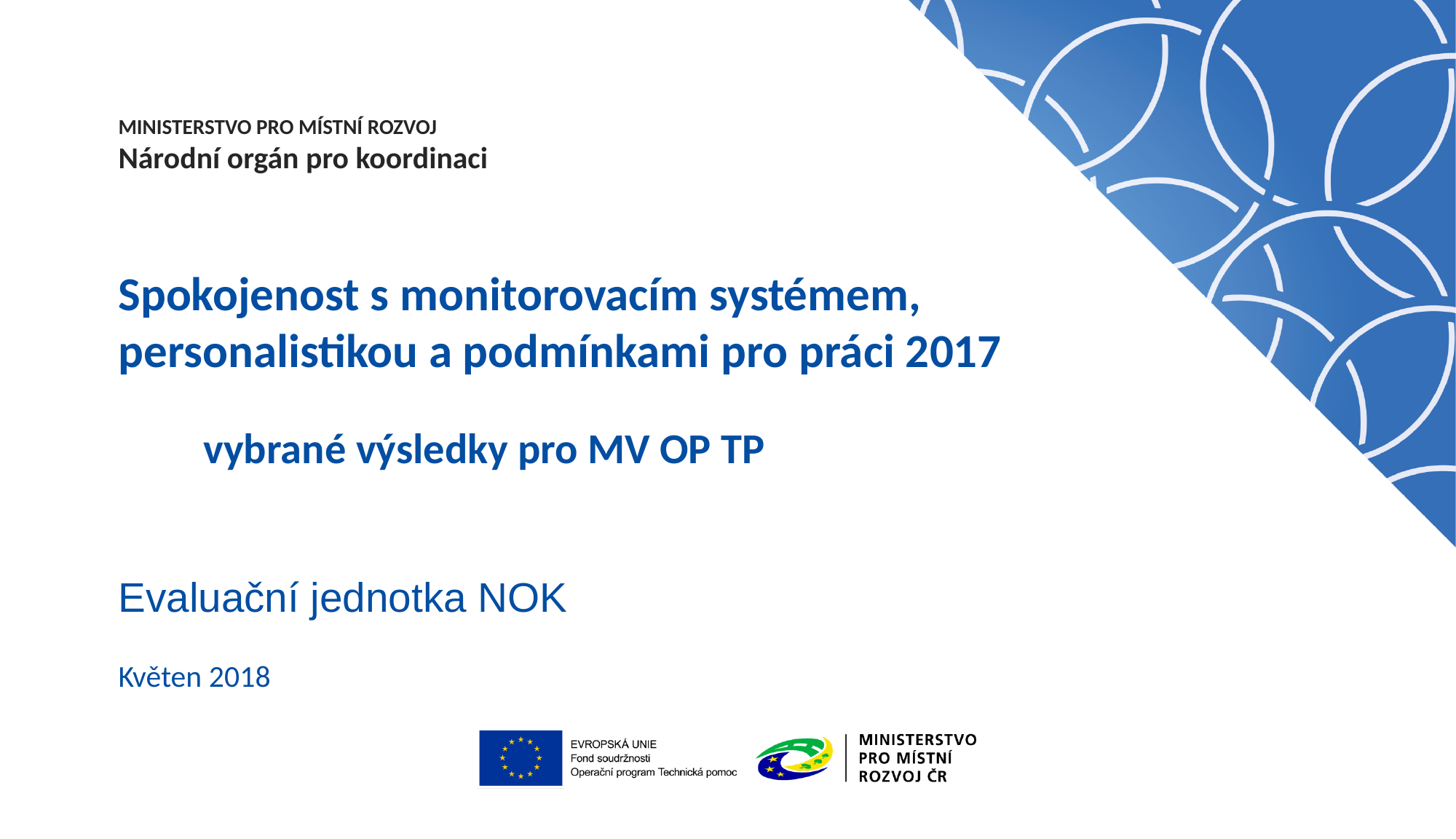

# Spokojenost s monitorovacím systémem, personalistikou a podmínkami pro práci 2017 vybrané výsledky pro MV OP TP
Evaluační jednotka NOK
Květen 2018